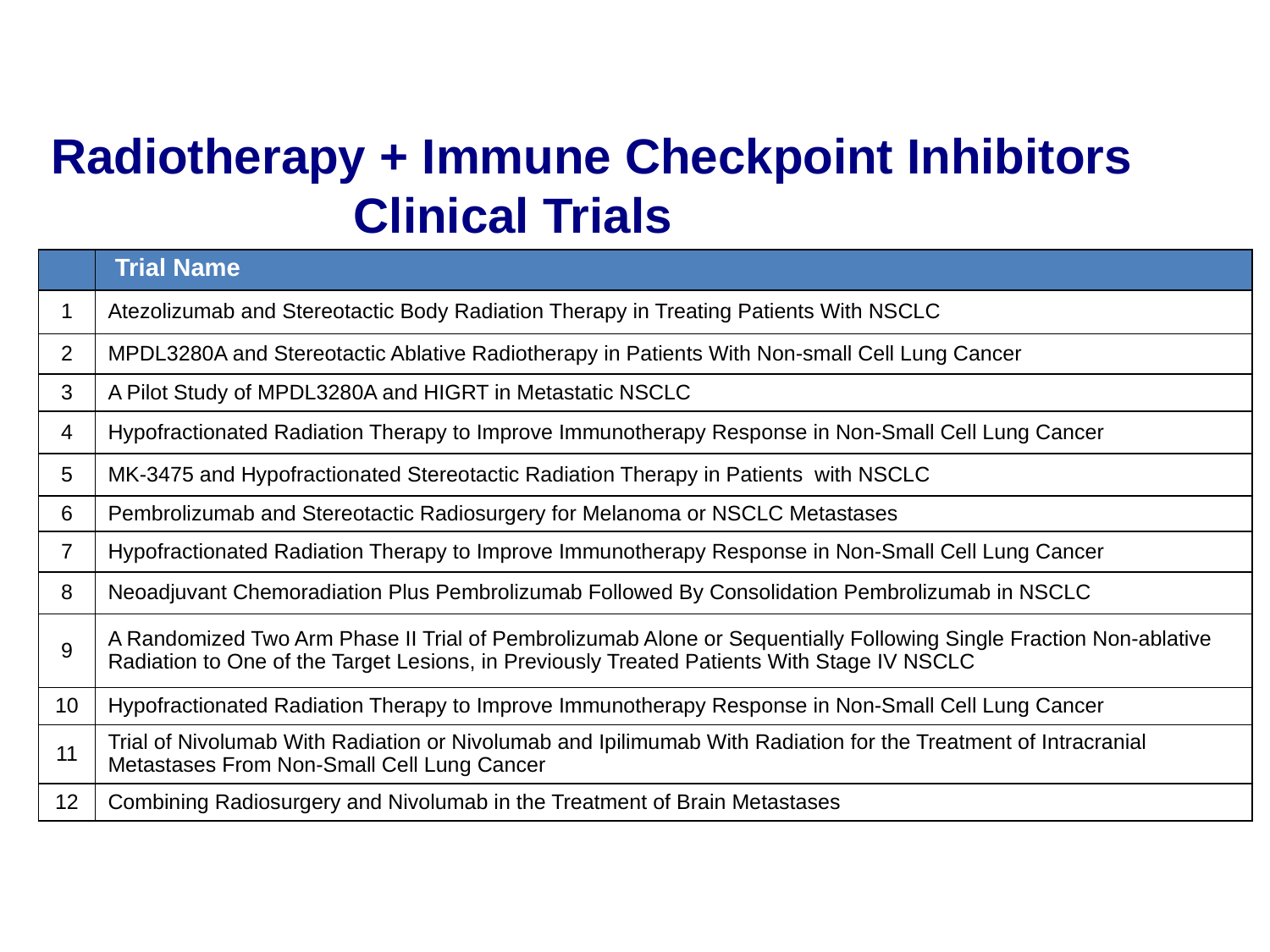

Radiotherapy + Immune Checkpoint Inhibitors
                      Clinical Trials
|  | Trial Name |
| --- | --- |
| 1 | Atezolizumab and Stereotactic Body Radiation Therapy in Treating Patients With NSCLC |
| 2 | MPDL3280A and Stereotactic Ablative Radiotherapy in Patients With Non-small Cell Lung Cancer |
| 3 | A Pilot Study of MPDL3280A and HIGRT in Metastatic NSCLC |
| 4 | Hypofractionated Radiation Therapy to Improve Immunotherapy Response in Non-Small Cell Lung Cancer |
| 5 | MK-3475 and Hypofractionated Stereotactic Radiation Therapy in Patients with NSCLC |
| 6 | Pembrolizumab and Stereotactic Radiosurgery for Melanoma or NSCLC Metastases |
| 7 | Hypofractionated Radiation Therapy to Improve Immunotherapy Response in Non-Small Cell Lung Cancer |
| 8 | Neoadjuvant Chemoradiation Plus Pembrolizumab Followed By Consolidation Pembrolizumab in NSCLC |
| 9 | A Randomized Two Arm Phase II Trial of Pembrolizumab Alone or Sequentially Following Single Fraction Non-ablative Radiation to One of the Target Lesions, in Previously Treated Patients With Stage IV NSCLC |
| 10 | Hypofractionated Radiation Therapy to Improve Immunotherapy Response in Non-Small Cell Lung Cancer |
| 11 | Trial of Nivolumab With Radiation or Nivolumab and Ipilimumab With Radiation for the Treatment of Intracranial Metastases From Non-Small Cell Lung Cancer |
| 12 | Combining Radiosurgery and Nivolumab in the Treatment of Brain Metastases |